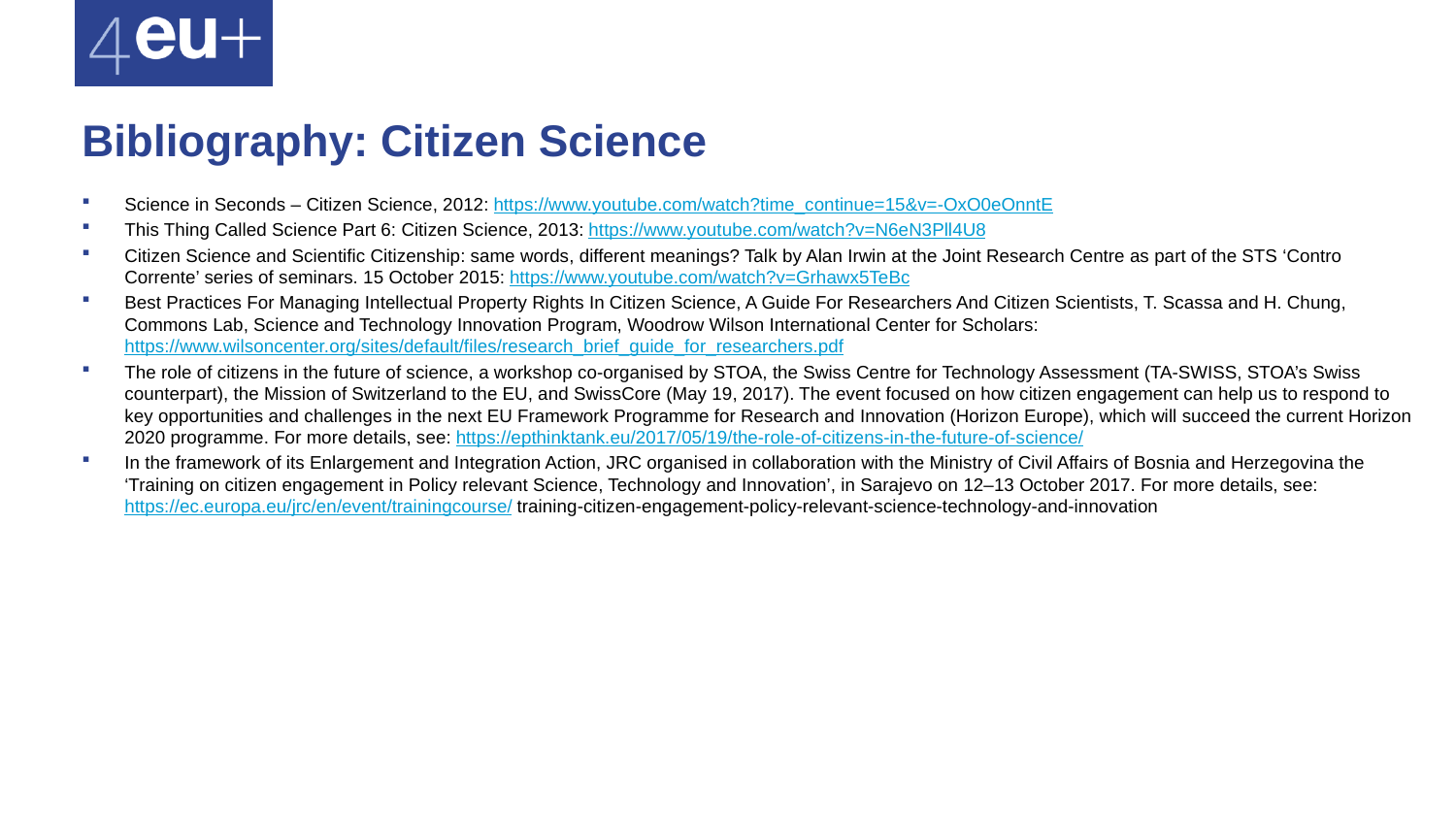

# Bibliography: Citizen Science
Science in Seconds – Citizen Science, 2012: https://www.youtube.com/watch?time_continue=15&v=-OxO0eOnntE
This Thing Called Science Part 6: Citizen Science, 2013: https://www.youtube.com/watch?v=N6eN3Pll4U8
Citizen Science and Scientific Citizenship: same words, different meanings? Talk by Alan Irwin at the Joint Research Centre as part of the STS ‘Contro Corrente’ series of seminars. 15 October 2015: https://www.youtube.com/watch?v=Grhawx5TeBc
Best Practices For Managing Intellectual Property Rights In Citizen Science, A Guide For Researchers And Citizen Scientists, T. Scassa and H. Chung, Commons Lab, Science and Technology Innovation Program, Woodrow Wilson International Center for Scholars: https://www.wilsoncenter.org/sites/default/files/research_brief_guide_for_researchers.pdf
The role of citizens in the future of science, a workshop co-organised by STOA, the Swiss Centre for Technology Assessment (TA-SWISS, STOA’s Swiss counterpart), the Mission of Switzerland to the EU, and SwissCore (May 19, 2017). The event focused on how citizen engagement can help us to respond to key opportunities and challenges in the next EU Framework Programme for Research and Innovation (Horizon Europe), which will succeed the current Horizon 2020 programme. For more details, see: https://epthinktank.eu/2017/05/19/the-role-of-citizens-in-the-future-of-science/
In the framework of its Enlargement and Integration Action, JRC organised in collaboration with the Ministry of Civil Affairs of Bosnia and Herzegovina the ‘Training on citizen engagement in Policy relevant Science, Technology and Innovation’, in Sarajevo on 12–13 October 2017. For more details, see: https://ec.europa.eu/jrc/en/event/trainingcourse/ training-citizen-engagement-policy-relevant-science-technology-and-innovation